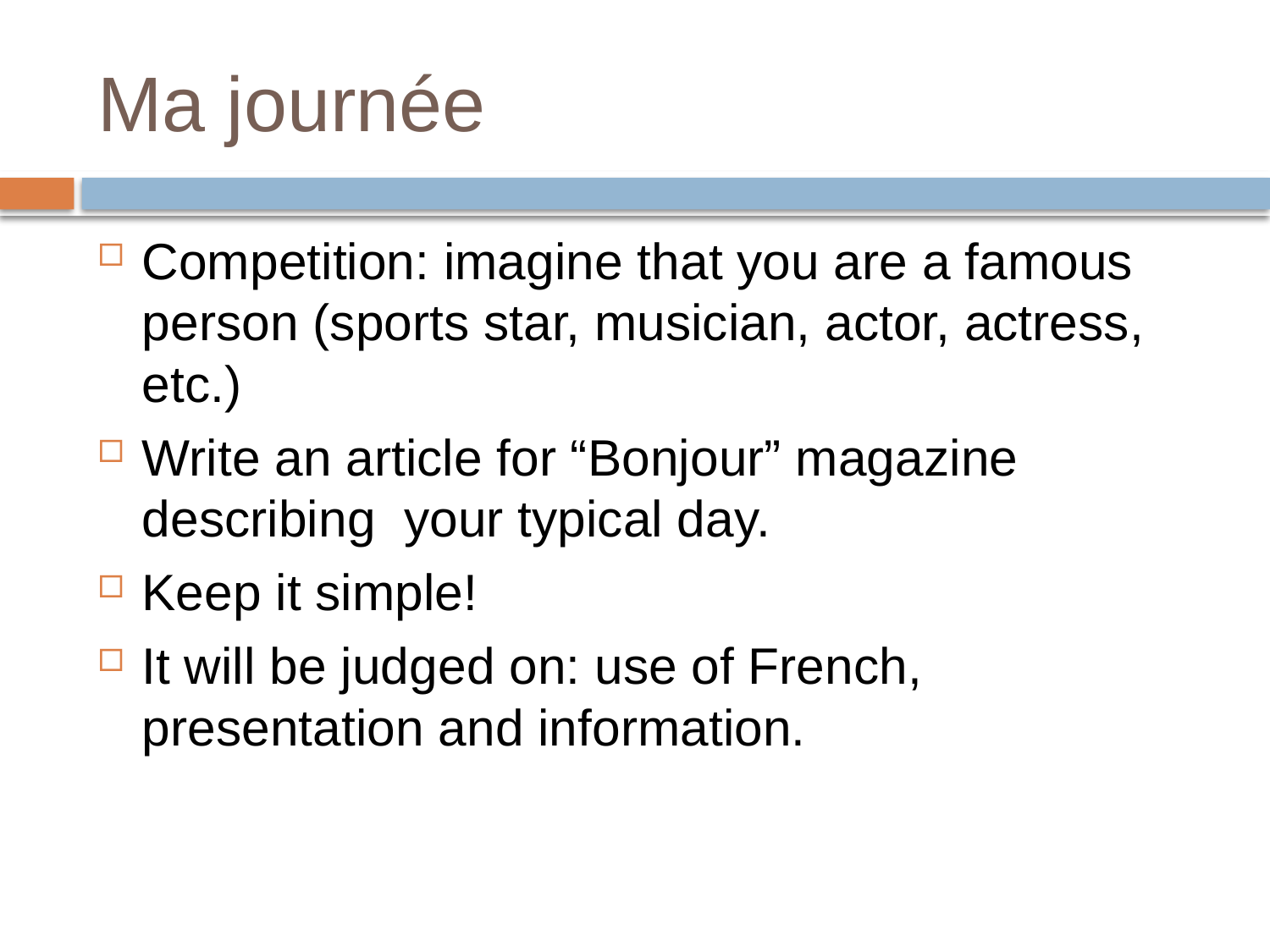

# Ma journée
Competition: imagine that you are a famous person (sports star, musician, actor, actress, etc.)
Write an article for “Bonjour” magazine describing  your typical day.
Keep it simple!
It will be judged on: use of French, presentation and information.